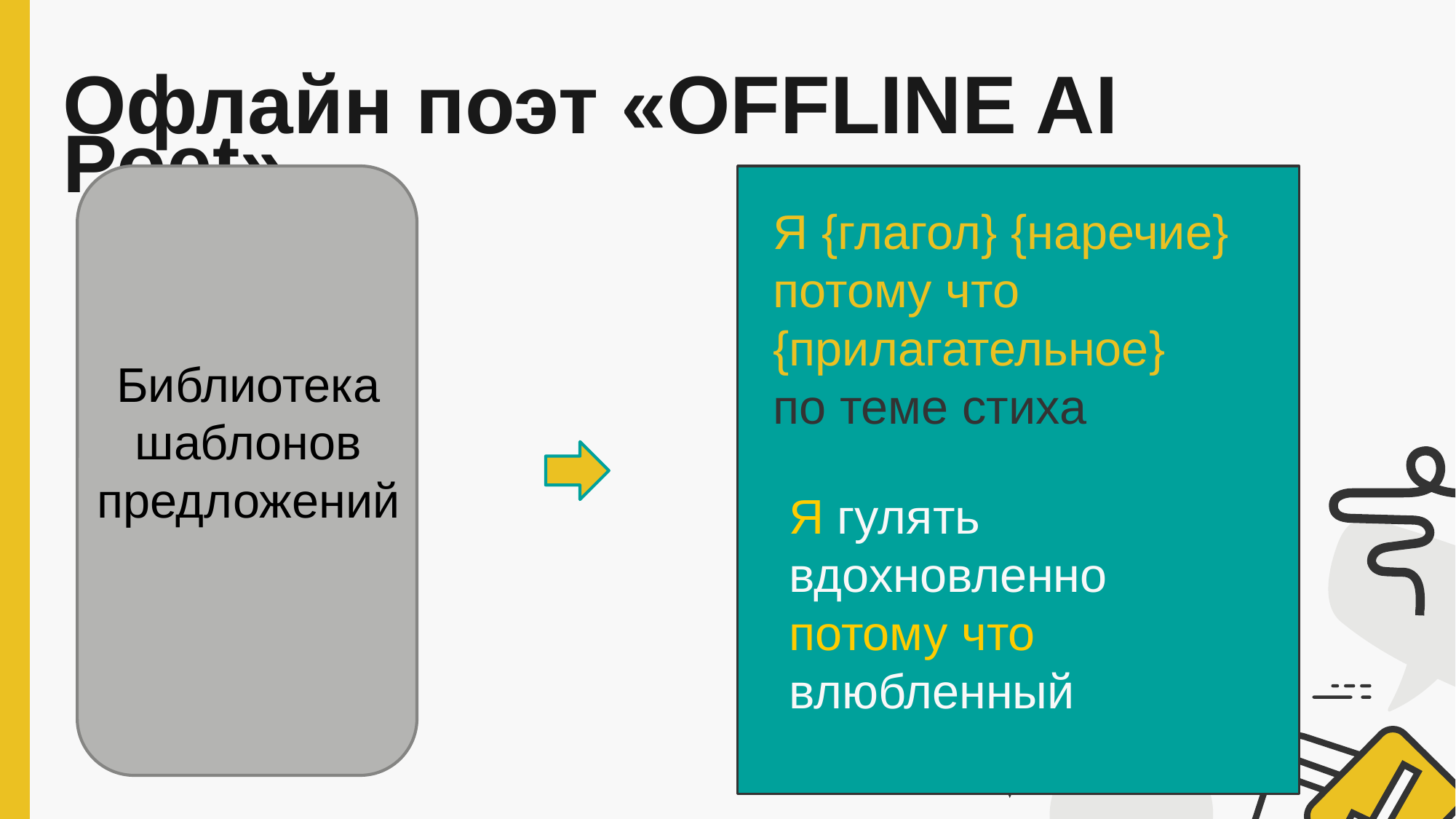

Офлайн поэт «OFFLINE AI Poet»

Я {глагол} {наречие} потому что {прилагательное}
по теме стиха
Библиотека
шаблонов
предложений

Я гулять вдохновленно потому что влюбленный